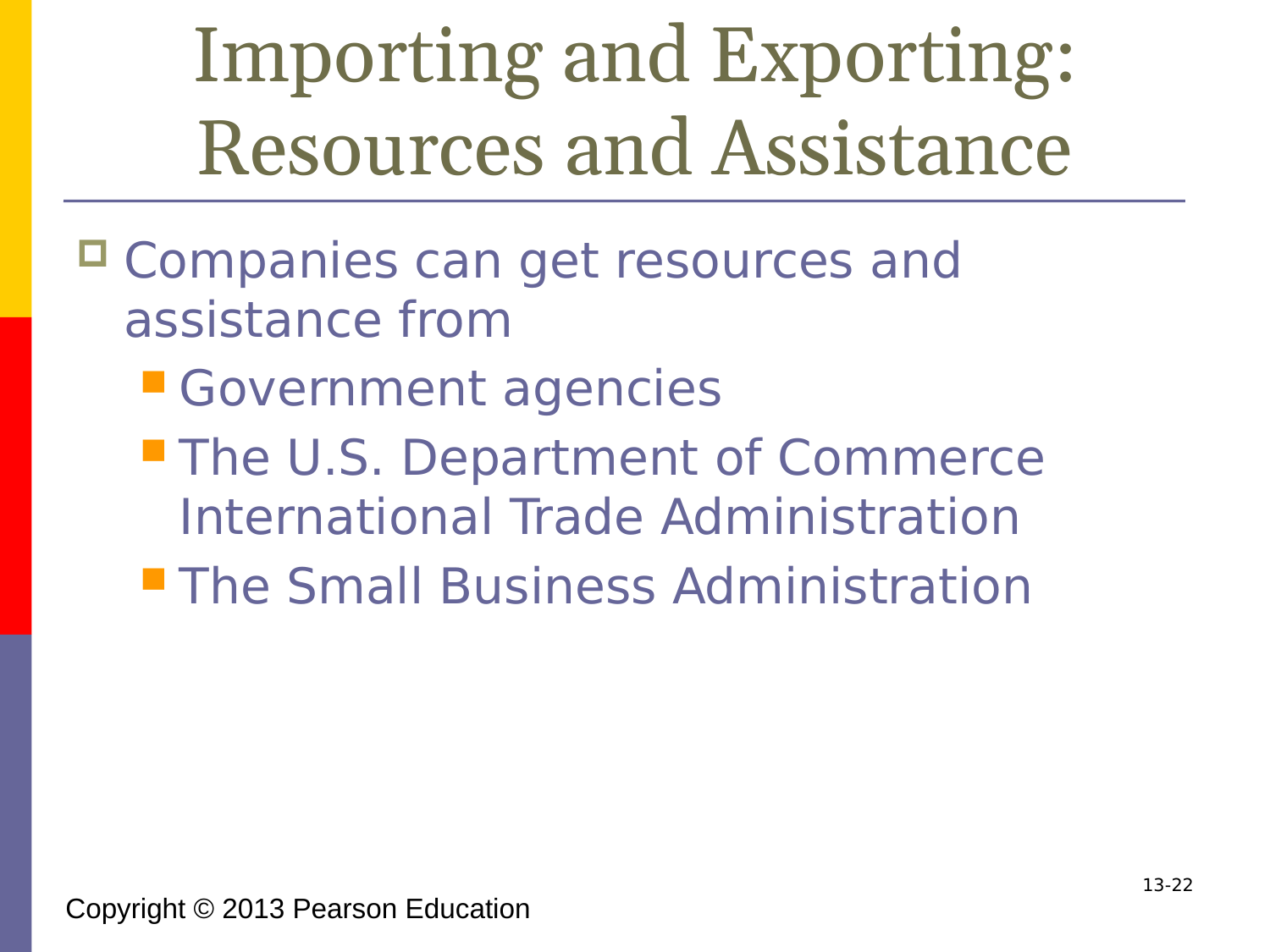

# Importing and Exporting: Resources and Assistance
Companies can get resources and assistance from
Government agencies
The U.S. Department of Commerce International Trade Administration
The Small Business Administration
13-22